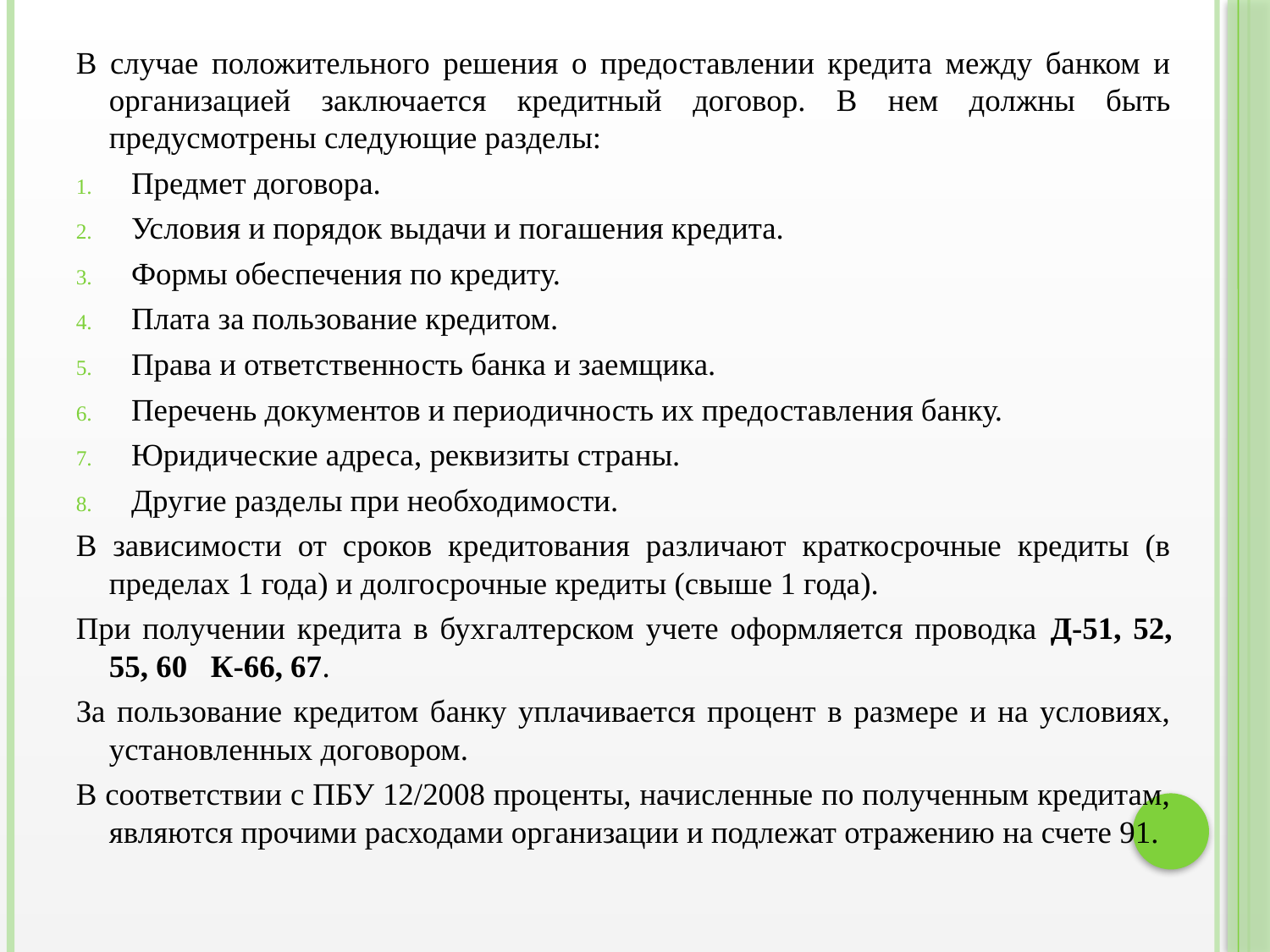

В случае положительного решения о предоставлении кредита между банком и организацией заключается кредитный договор. В нем должны быть предусмотрены следующие разделы:
Предмет договора.
Условия и порядок выдачи и погашения кредита.
Формы обеспечения по кредиту.
Плата за пользование кредитом.
Права и ответственность банка и заемщика.
Перечень документов и периодичность их предоставления банку.
Юридические адреса, реквизиты страны.
Другие разделы при необходимости.
В зависимости от сроков кредитования различают краткосрочные кредиты (в пределах 1 года) и долгосрочные кредиты (свыше 1 года).
При получении кредита в бухгалтерском учете оформляется проводка Д-51, 52, 55, 60   К-66, 67.
За пользование кредитом банку уплачивается процент в размере и на условиях, установленных договором.
В соответствии с ПБУ 12/2008 проценты, начисленные по полученным кредитам, являются прочими расходами организации и подлежат отражению на счете 91.